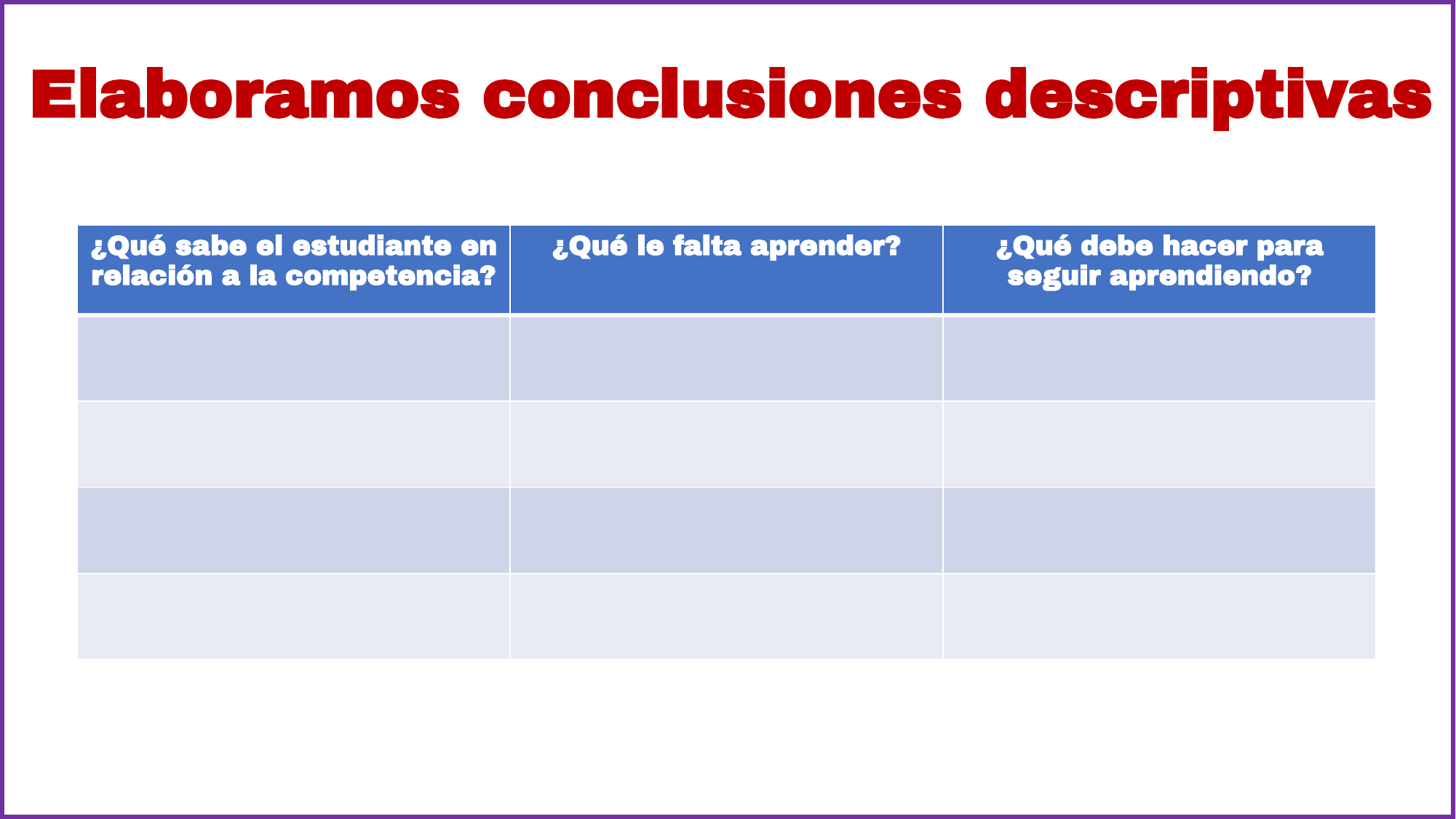

Elaboramos conclusiones descriptivas

| ¿Qué sabe el estudiante en relación a la competencia? | ¿Qué le falta aprender? | ¿Qué debe hacer para seguir aprendiendo? |
| --- | --- | --- |
|  |  |  |
|  |  |  |
|  |  |  |
|  |  |  |